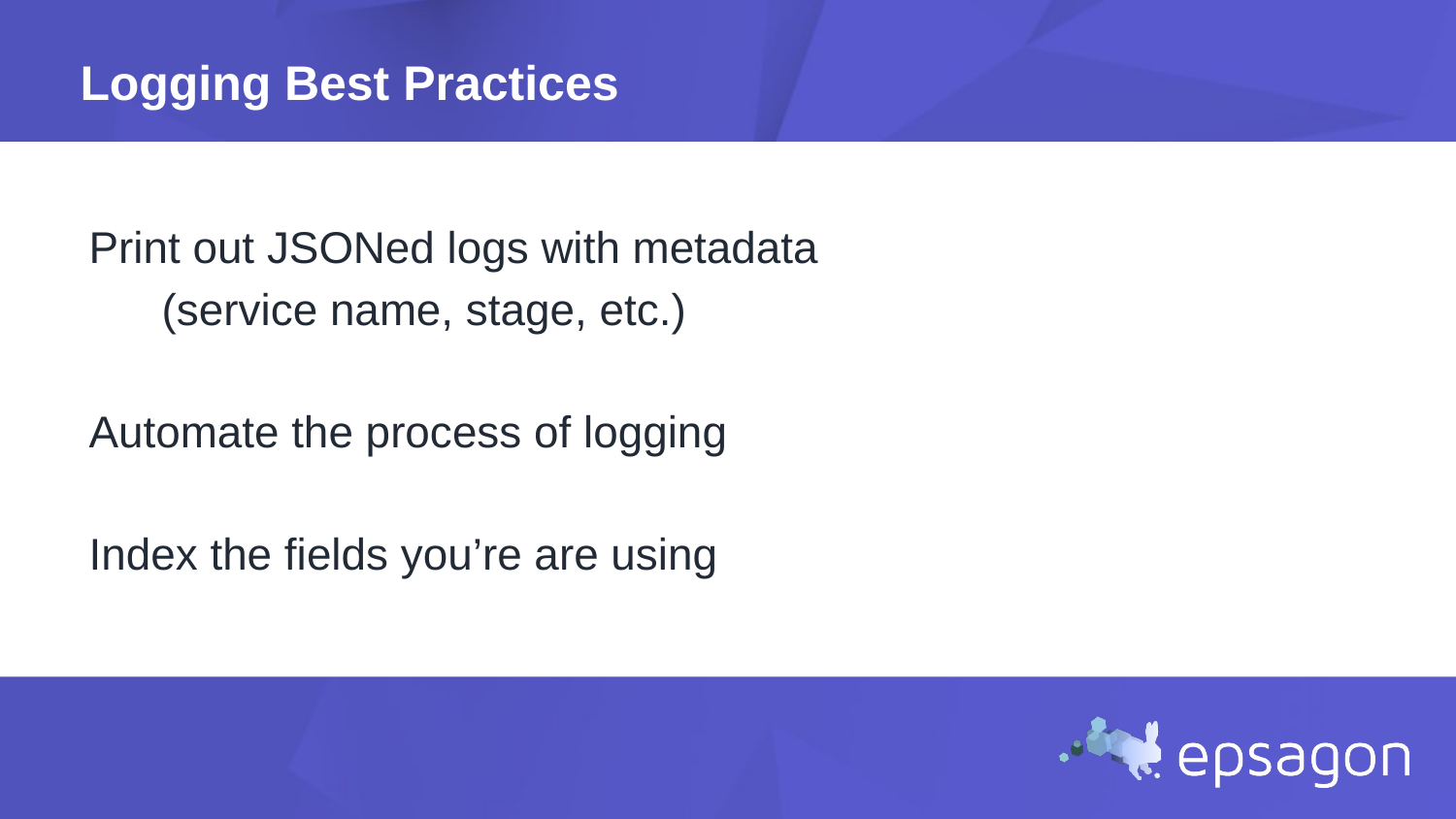

Logging Best Practices

Print out JSONed logs with metadata
(service name, stage, etc.)

Automate the process of logging

Index the fields you’re are using